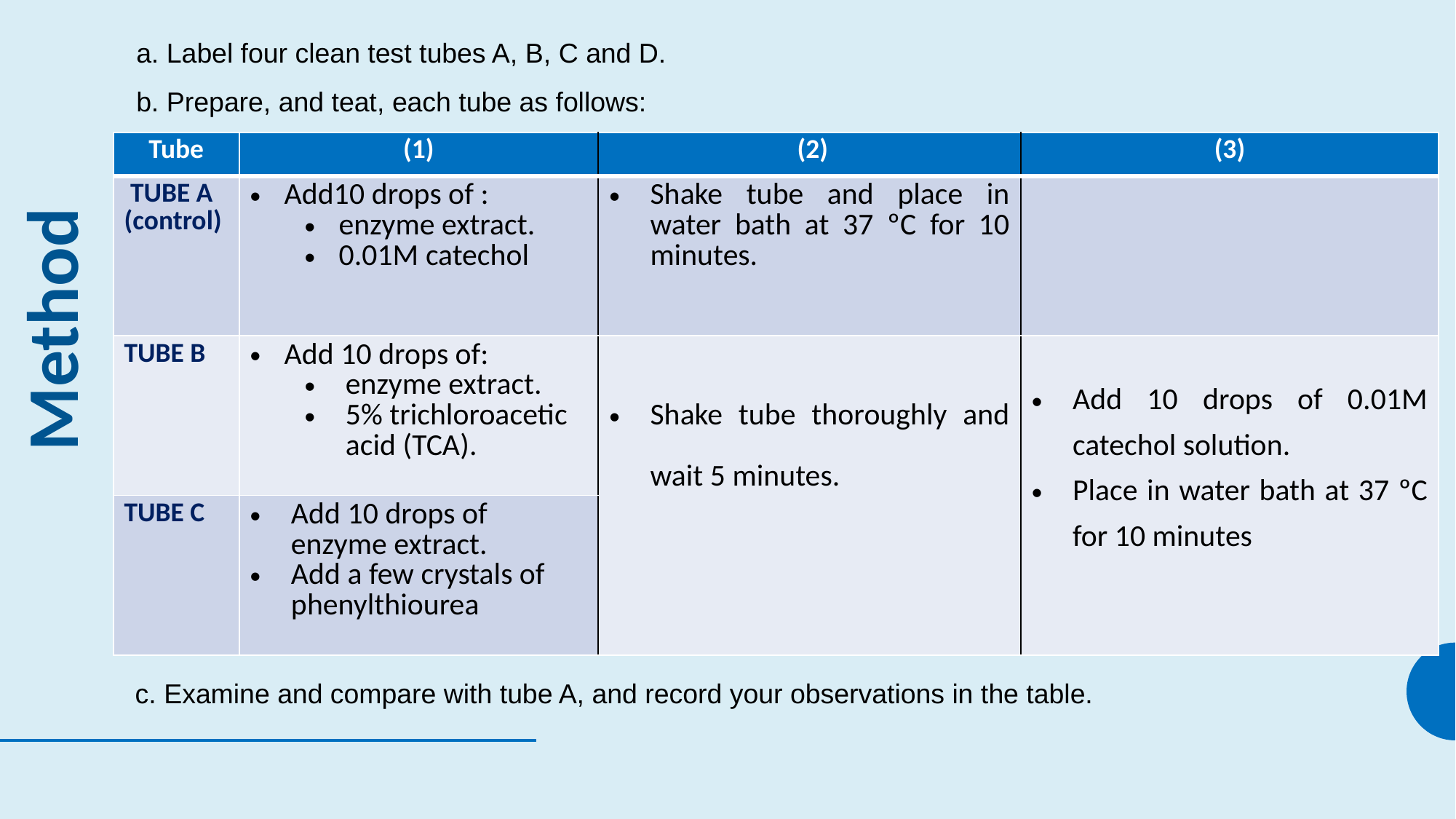

a. Label four clean test tubes A, B, C and D.
b. Prepare, and teat, each tube as follows:

| Tube | (1) | (2) | (3) |
| --- | --- | --- | --- |
| TUBE A (control) | Add10 drops of : enzyme extract. 0.01M catechol | Shake tube and place in water bath at 37 ºC for 10 minutes. |  |
| TUBE B | Add 10 drops of: enzyme extract. 5% trichloroacetic acid (TCA). | Shake tube thoroughly and wait 5 minutes. | Add 10 drops of 0.01M catechol solution. Place in water bath at 37 ºC for 10 minutes |
| TUBE C | Add 10 drops of enzyme extract. Add a few crystals of phenylthiourea |  |  |
Method

c. Examine and compare with tube A, and record your observations in the table.